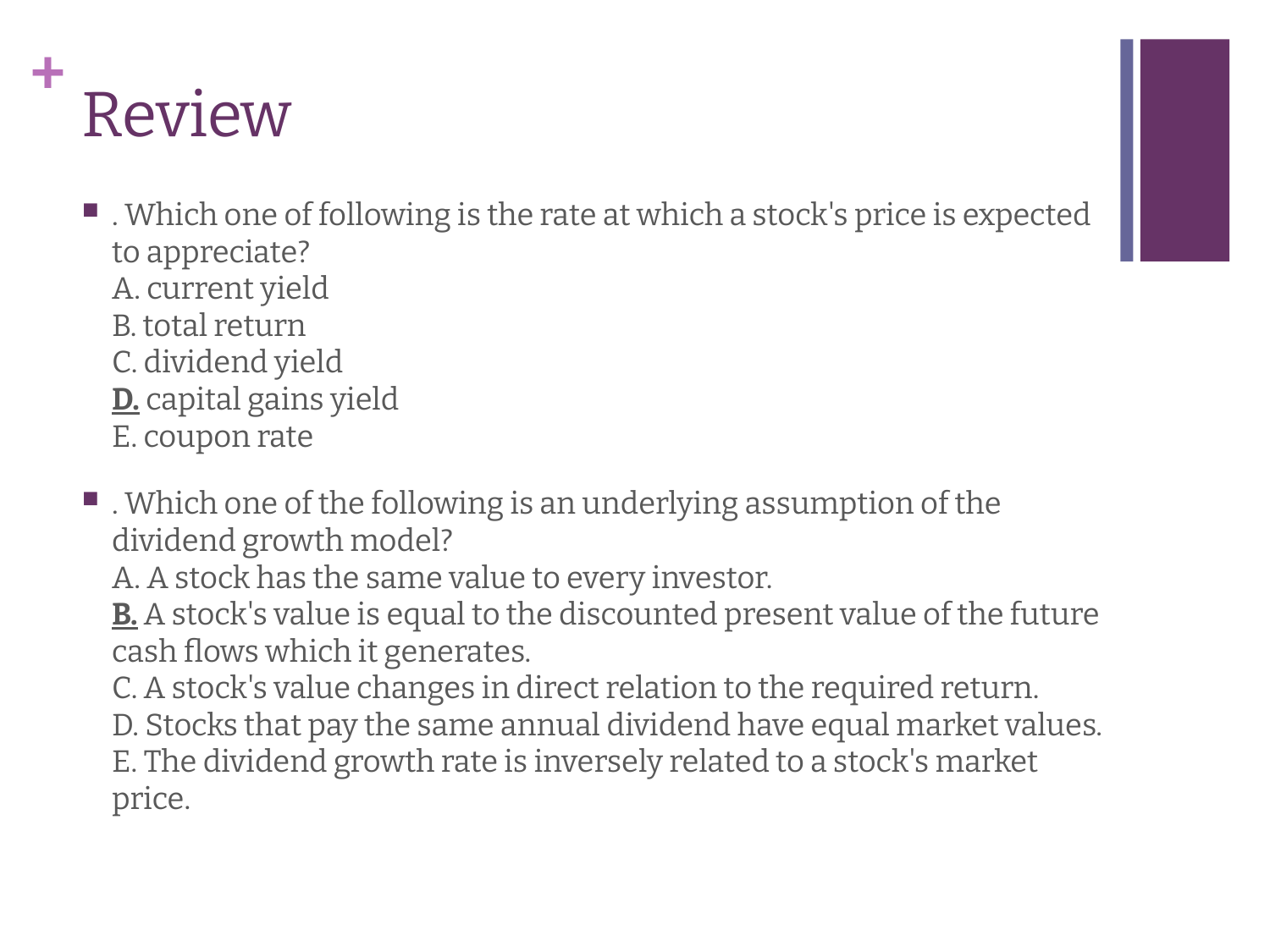

# Review
. Which one of following is the rate at which a stock's price is expected to appreciate? 
A. current yield
B. total return
C. dividend yield
D. capital gains yield
E. coupon rate
. Which one of the following is an underlying assumption of the dividend growth model? 
A. A stock has the same value to every investor.
B. A stock's value is equal to the discounted present value of the future cash flows which it generates.
C. A stock's value changes in direct relation to the required return.
D. Stocks that pay the same annual dividend have equal market values.
E. The dividend growth rate is inversely related to a stock's market price.